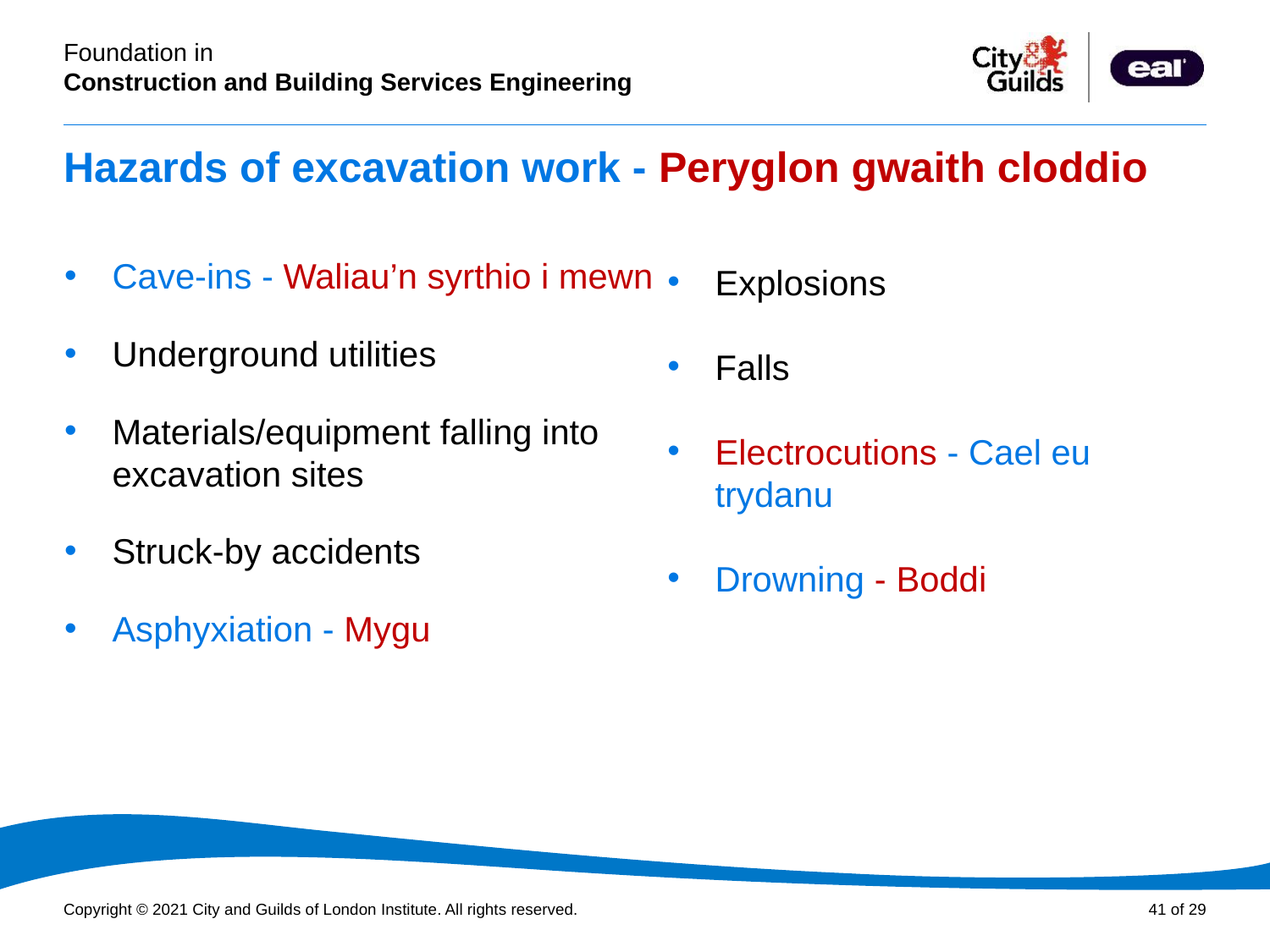

# Hazards of excavation work - Peryglon gwaith cloddio
Cave-ins - Waliau’n syrthio i mewn
Underground utilities
Materials/equipment falling into excavation sites
Struck-by accidents
Asphyxiation - Mygu

Explosions

Falls

Electrocutions - Cael eu trydanu

Drowning - Boddi